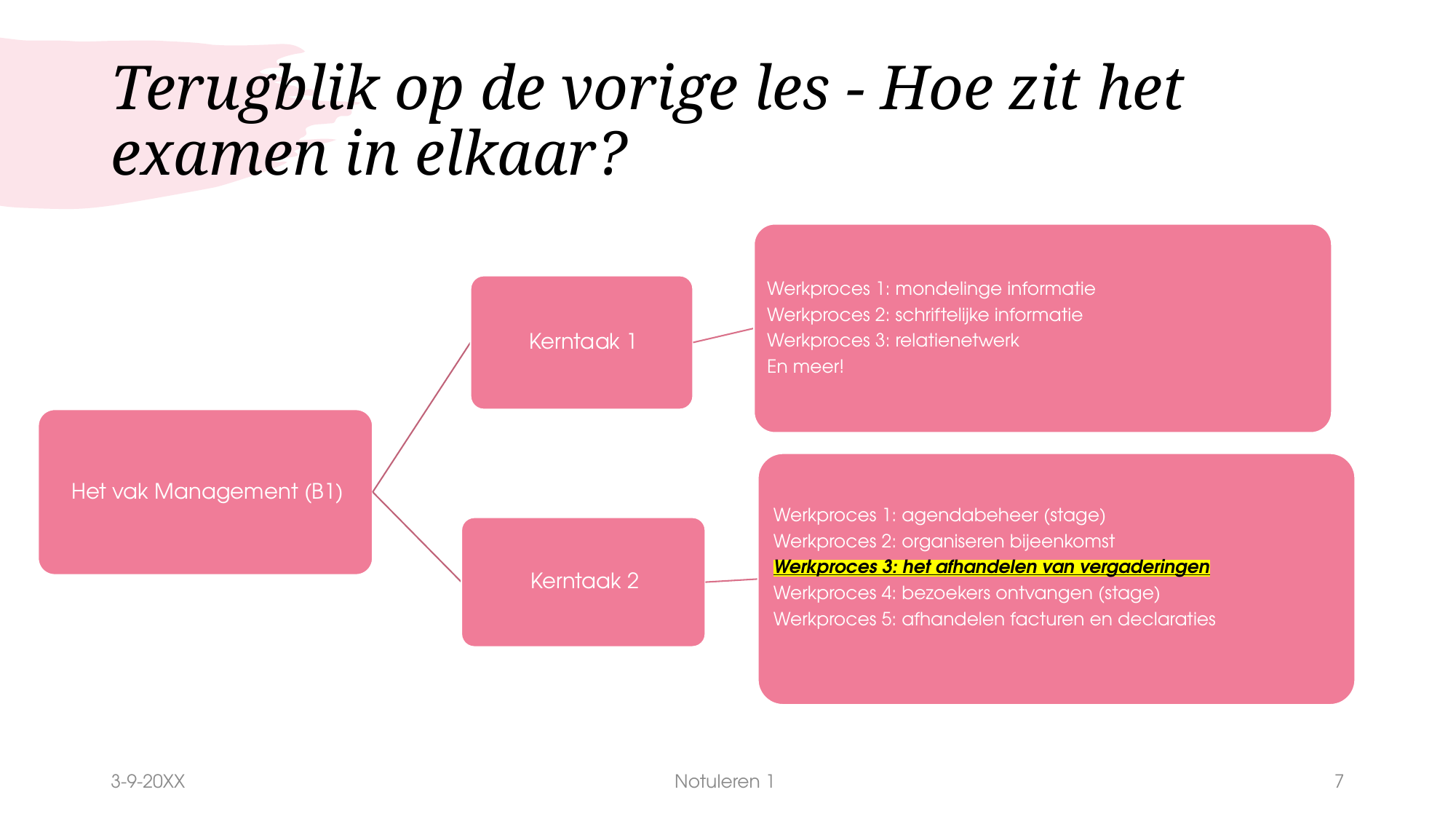

# Terugblik op de vorige les - Hoe zit het examen in elkaar?
Het vak Management (B1)

Kerntaak 1

Werkproces 1: mondelinge informatie
Werkproces 2: schriftelijke informatie
Werkproces 3: relatienetwerk
En meer!

Kerntaak 2

Werkproces 1: agendabeheer (stage)
Werkproces 2: organiseren bijeenkomst
Werkproces 3: het afhandelen van vergaderingen
Werkproces 4: bezoekers ontvangen (stage)
Werkproces 5: afhandelen facturen en declaraties

3-9-20XX
Notuleren 1
7